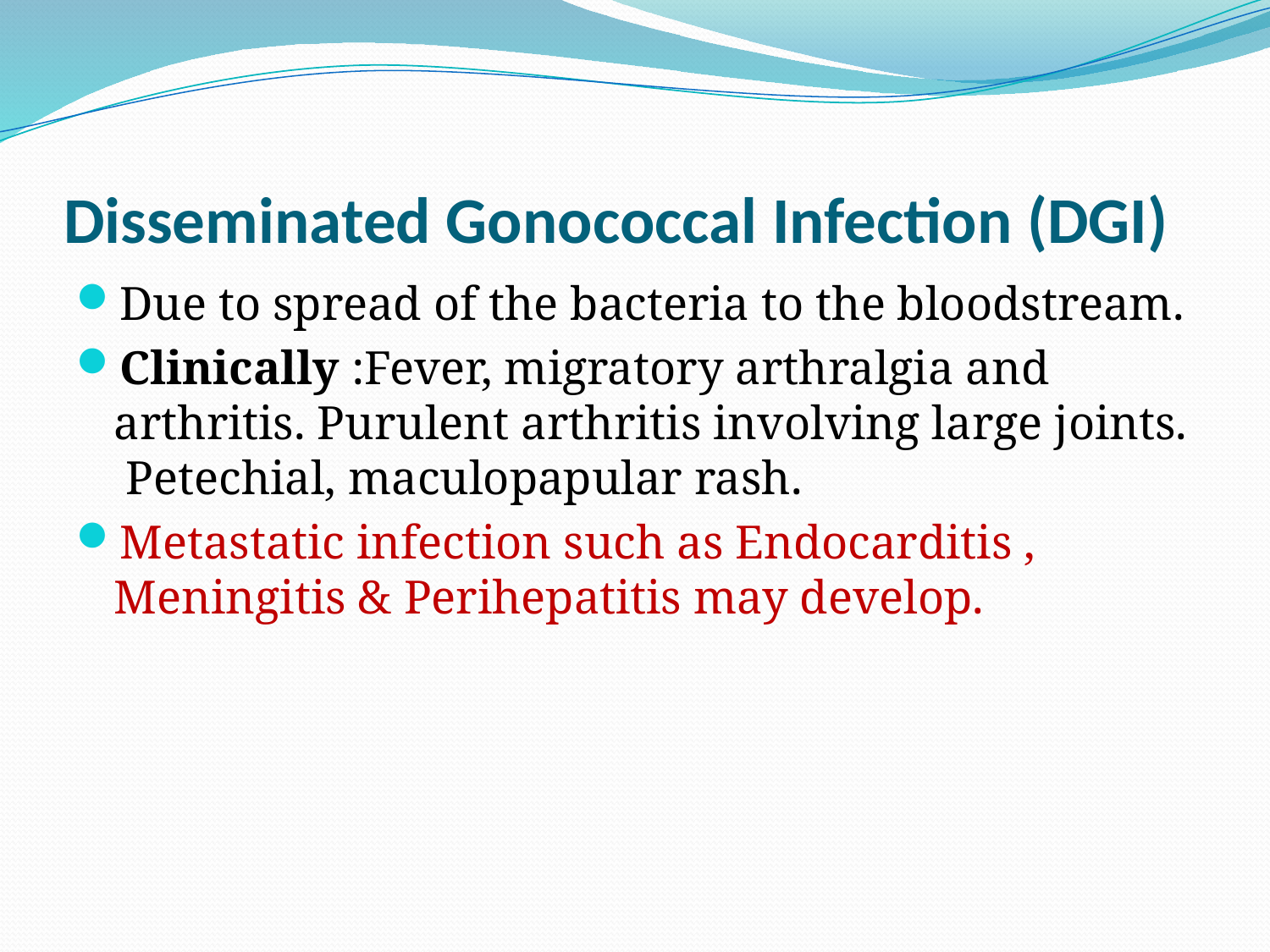

# Disseminated Gonococcal Infection (DGI)
Due to spread of the bacteria to the bloodstream.
Clinically :Fever, migratory arthralgia and arthritis. Purulent arthritis involving large joints.  Petechial, maculopapular rash.
Metastatic infection such as Endocarditis , Meningitis & Perihepatitis may develop.